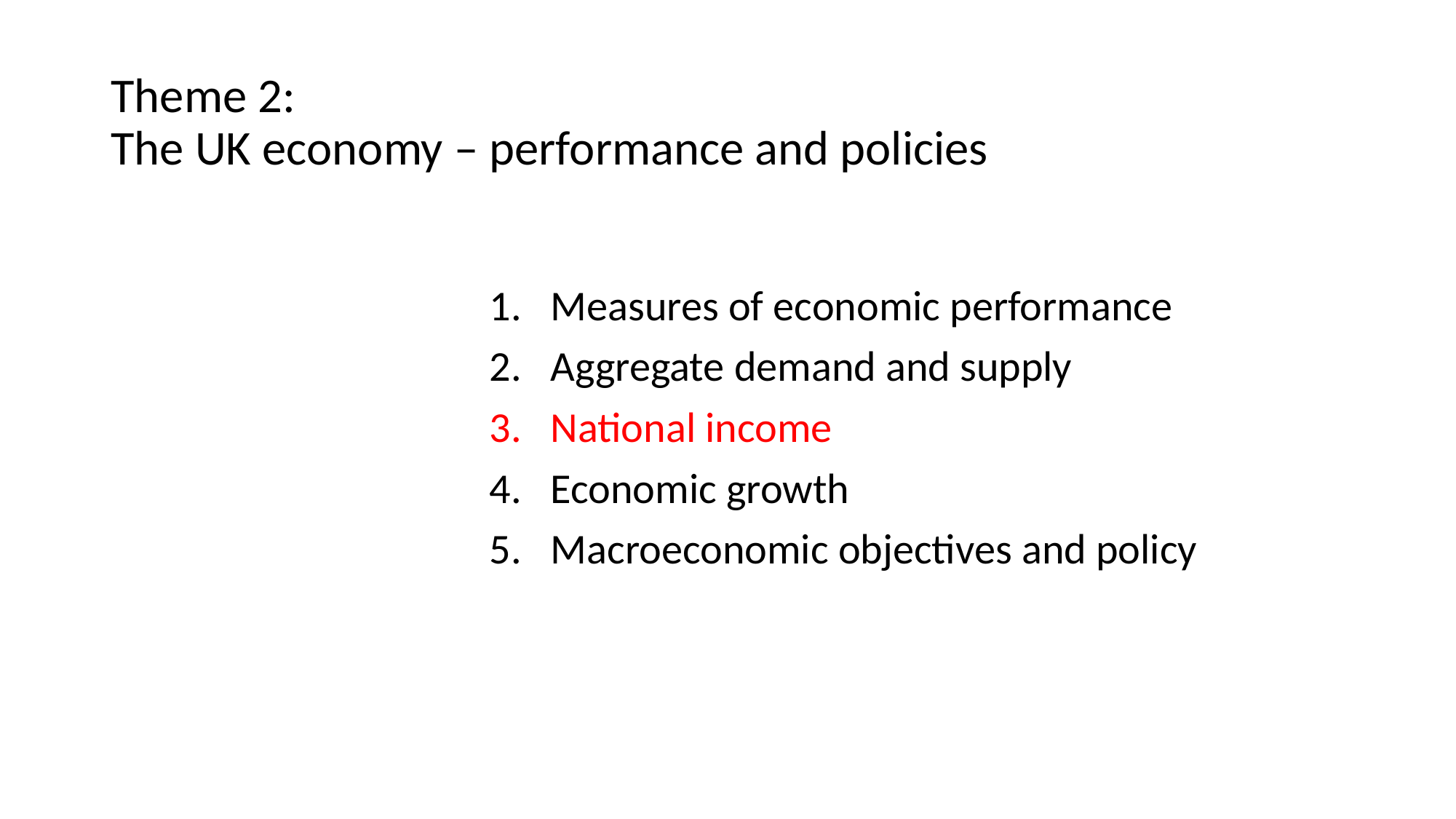

# Theme 2: The UK economy – performance and policies
Measures of economic performance
Aggregate demand and supply
National income
Economic growth
Macroeconomic objectives and policy